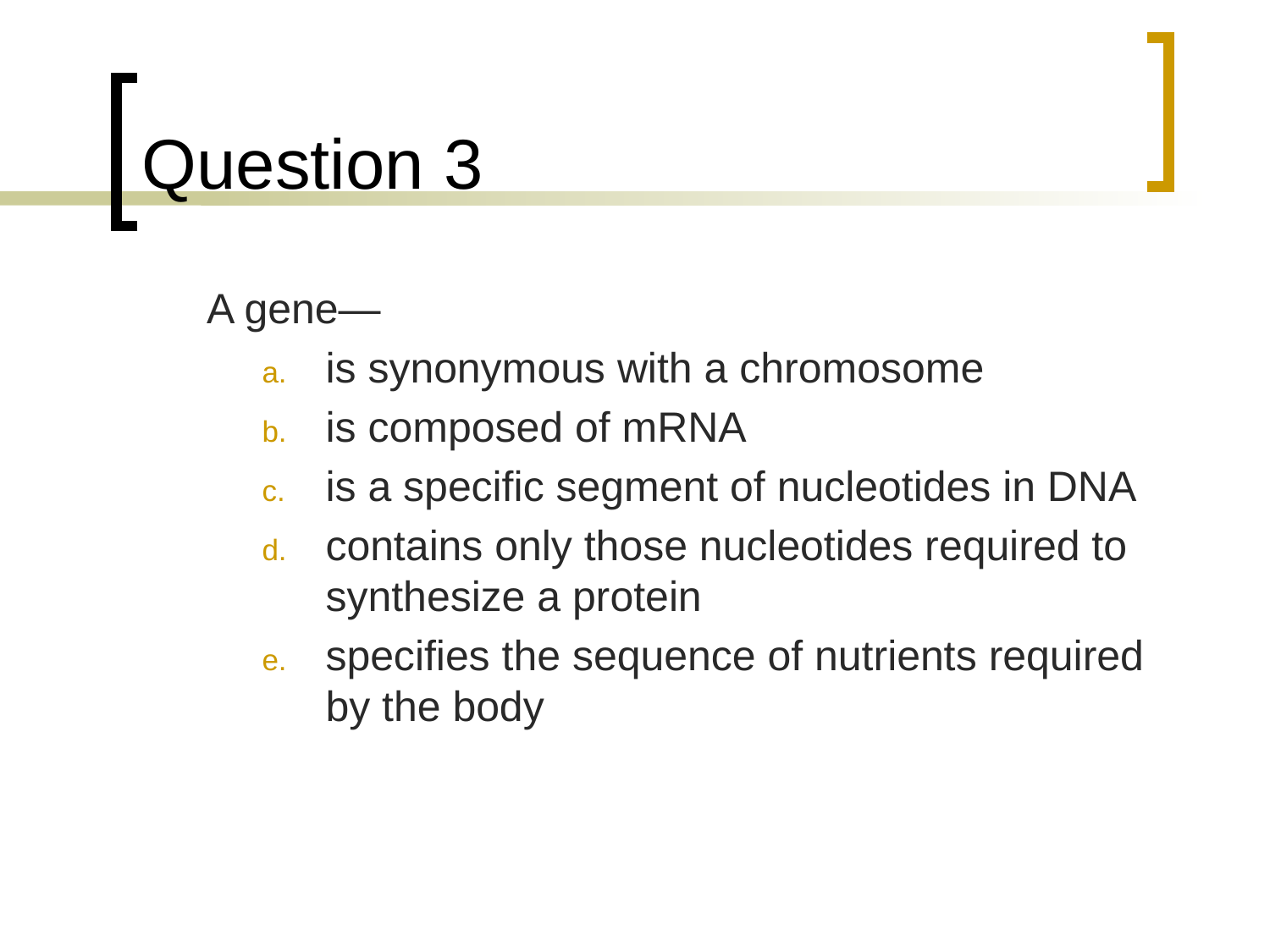

# Question 3
	A gene—
is synonymous with a chromosome
is composed of mRNA
is a specific segment of nucleotides in DNA
contains only those nucleotides required to synthesize a protein
specifies the sequence of nutrients required by the body